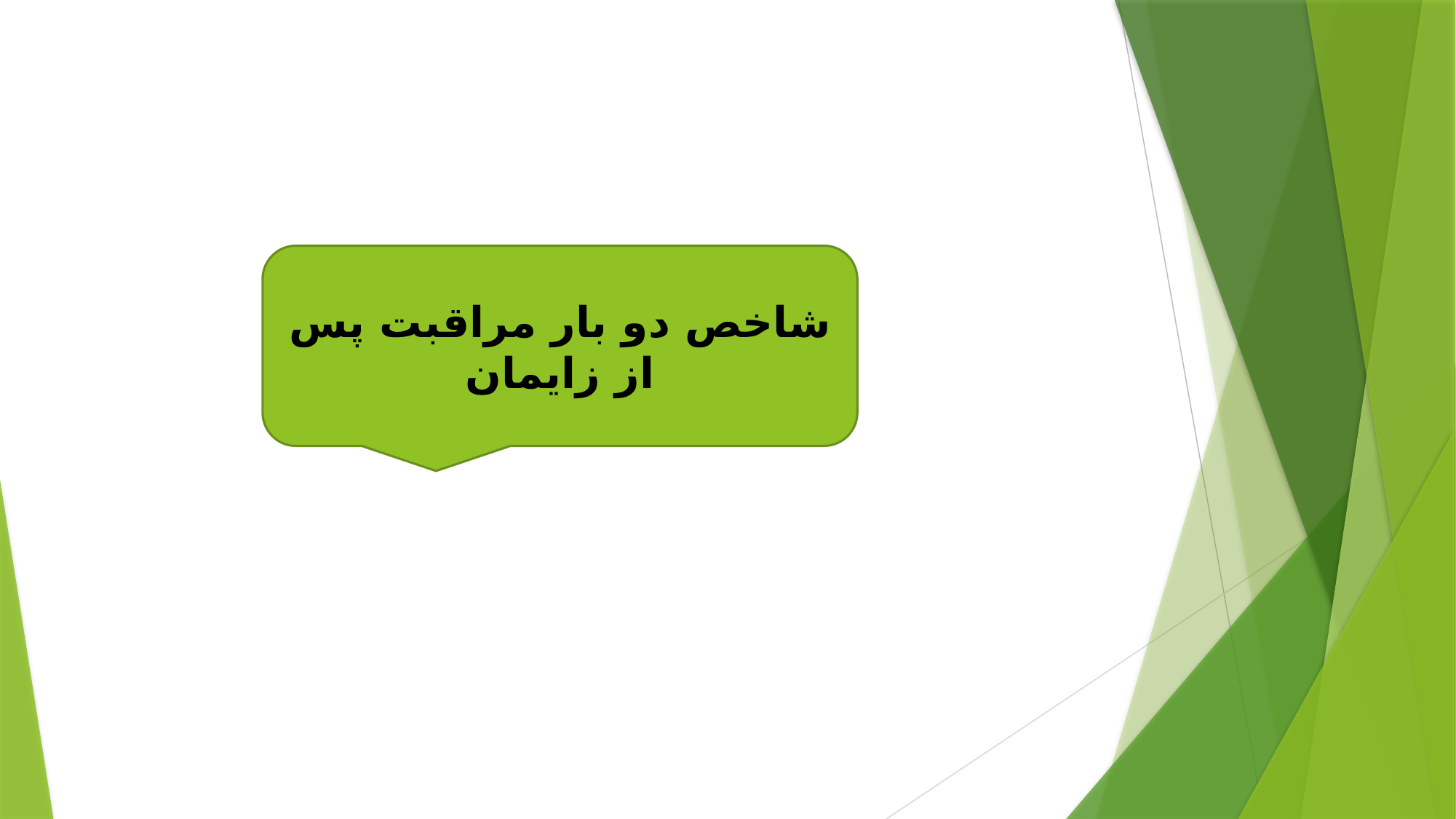

#
شاخص دو بار مراقبت پس از زایمان